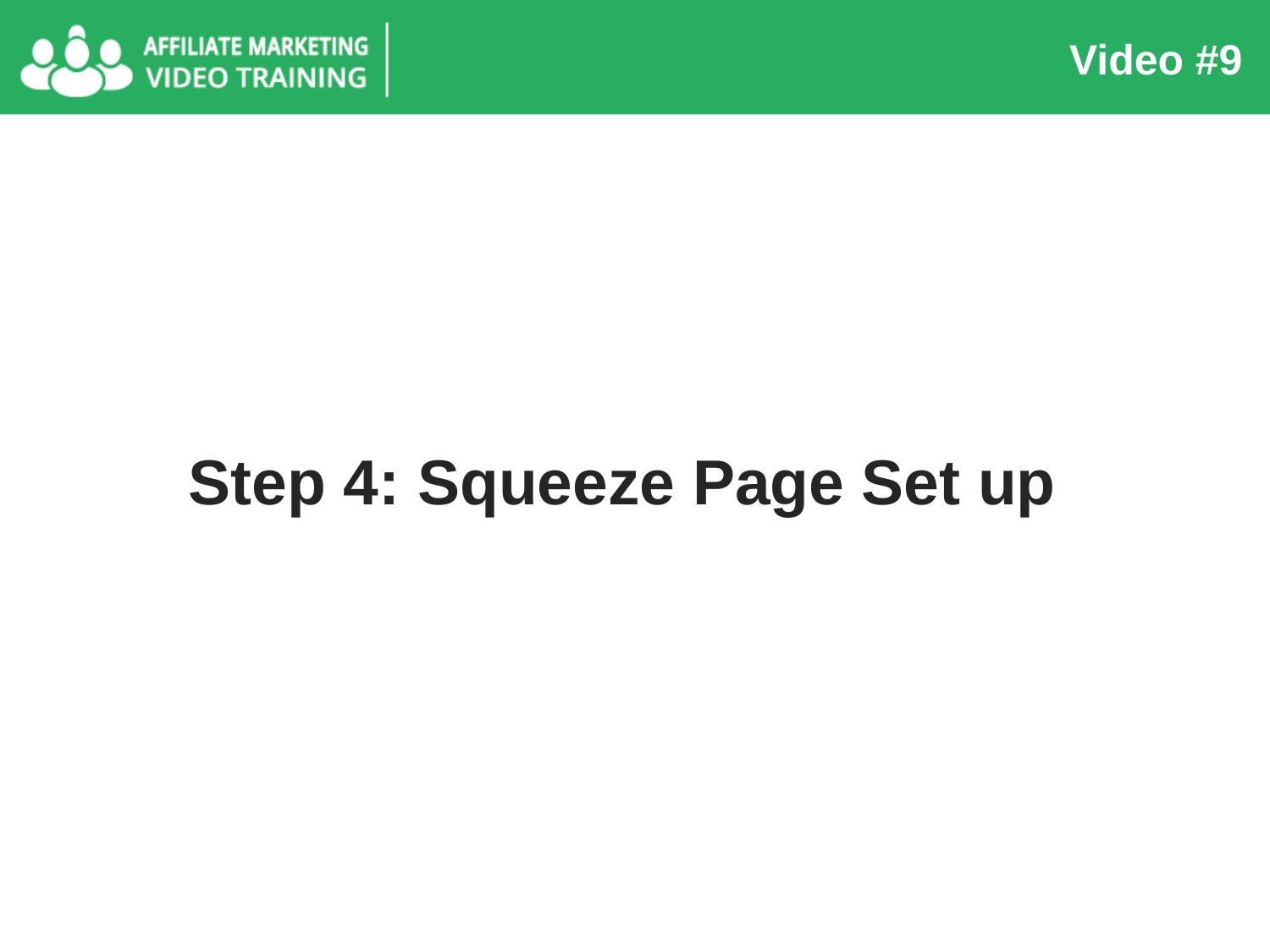

Video #9
Step 4: Squeeze Page Set up